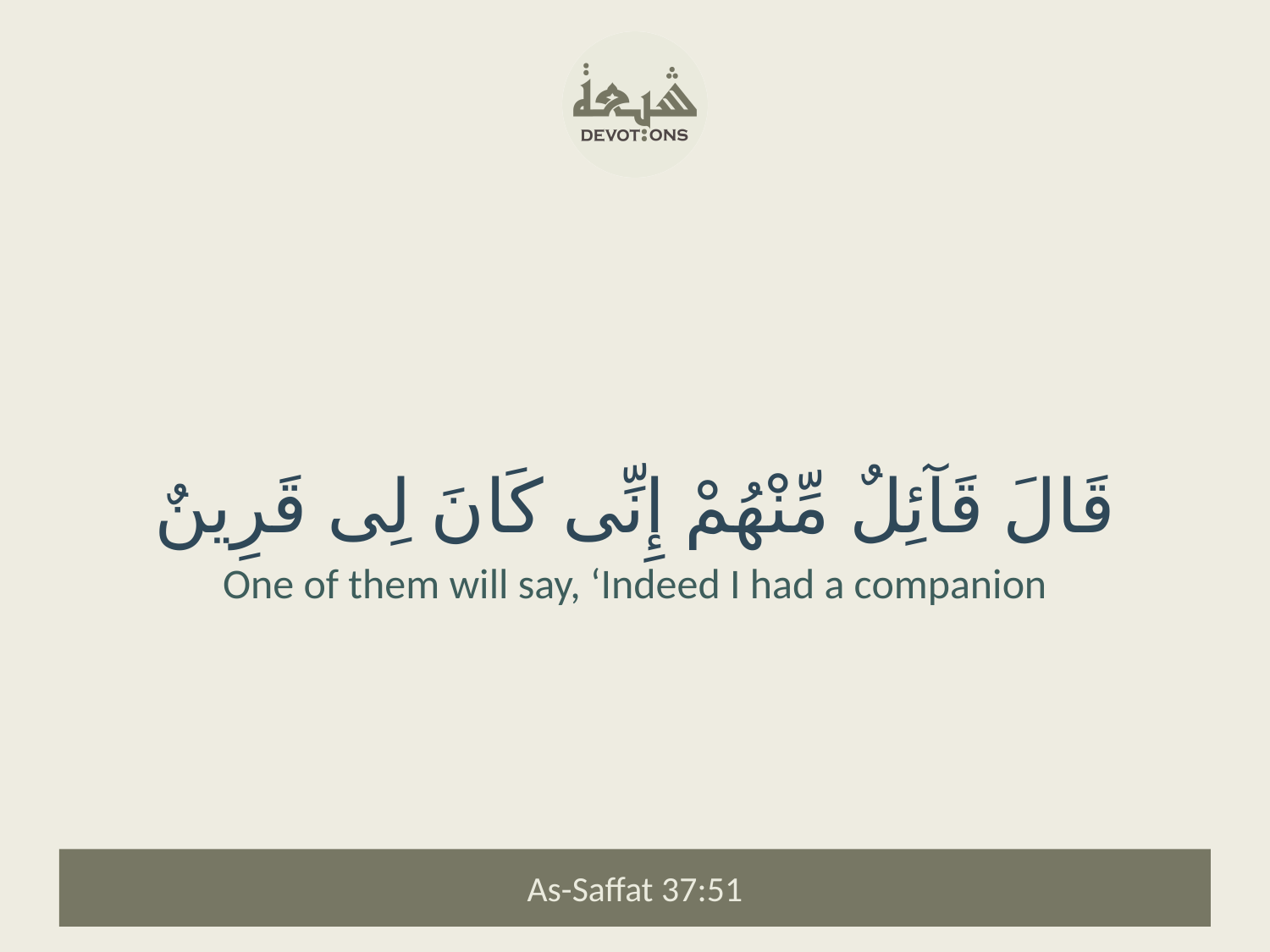

قَالَ قَآئِلٌ مِّنْهُمْ إِنِّى كَانَ لِى قَرِينٌ
One of them will say, ‘Indeed I had a companion
As-Saffat 37:51